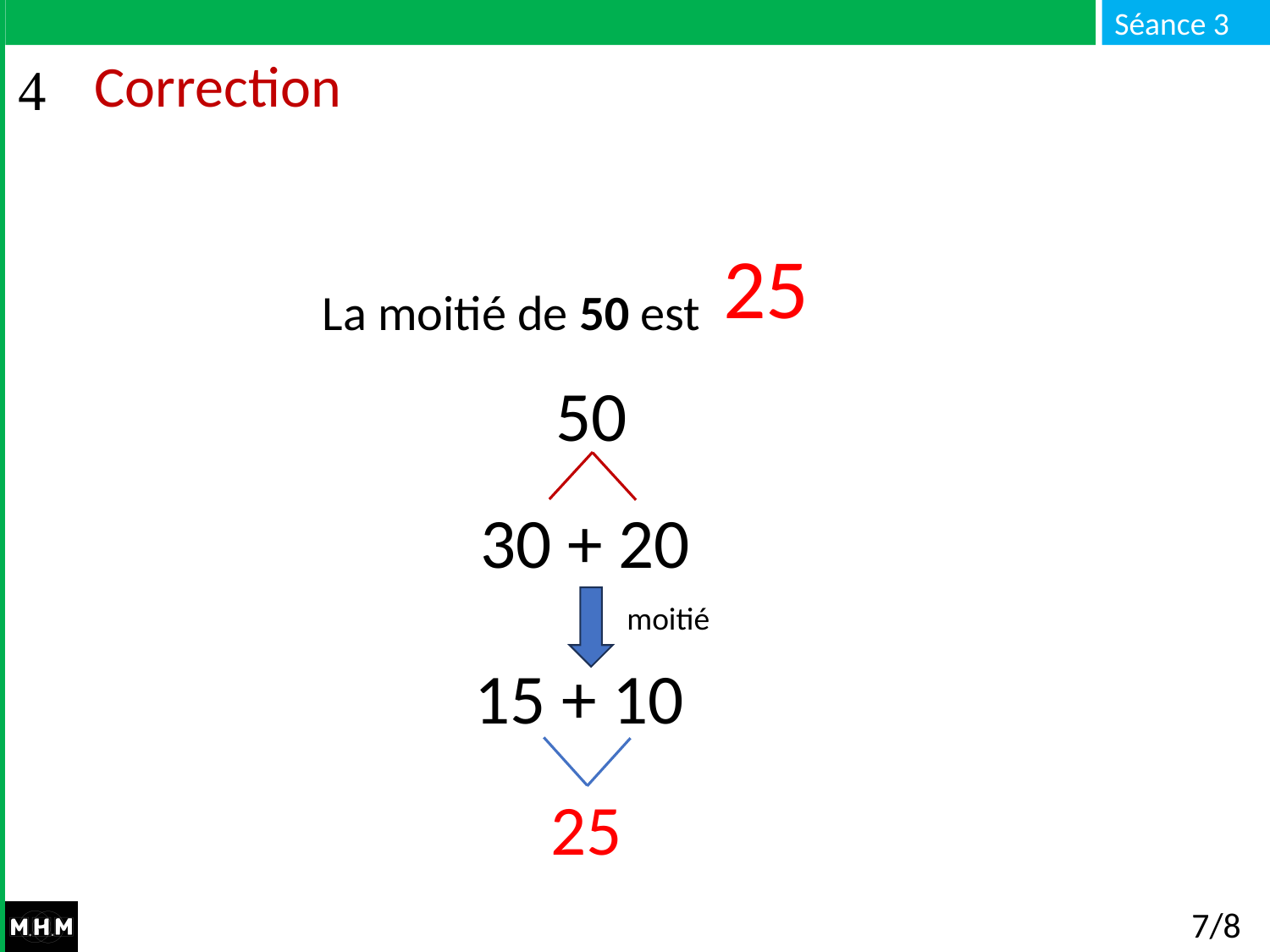

# Correction
La moitié de 50 est

25
50
30 + 20

moitié
15 + 10
25
7/8